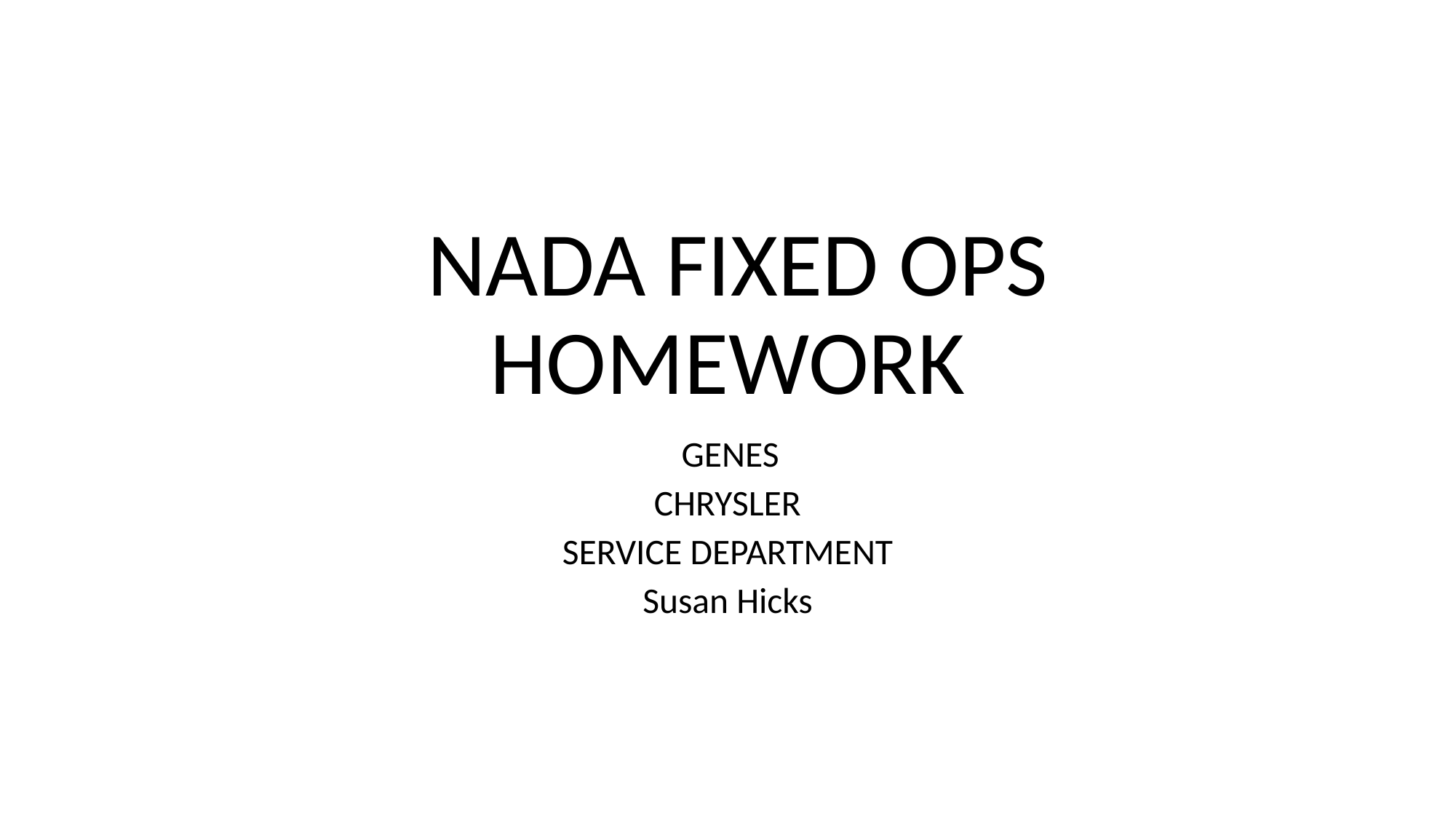

# NADA FIXED OPS HOMEWORK
 GENES
CHRYSLER
SERVICE DEPARTMENT
Susan Hicks